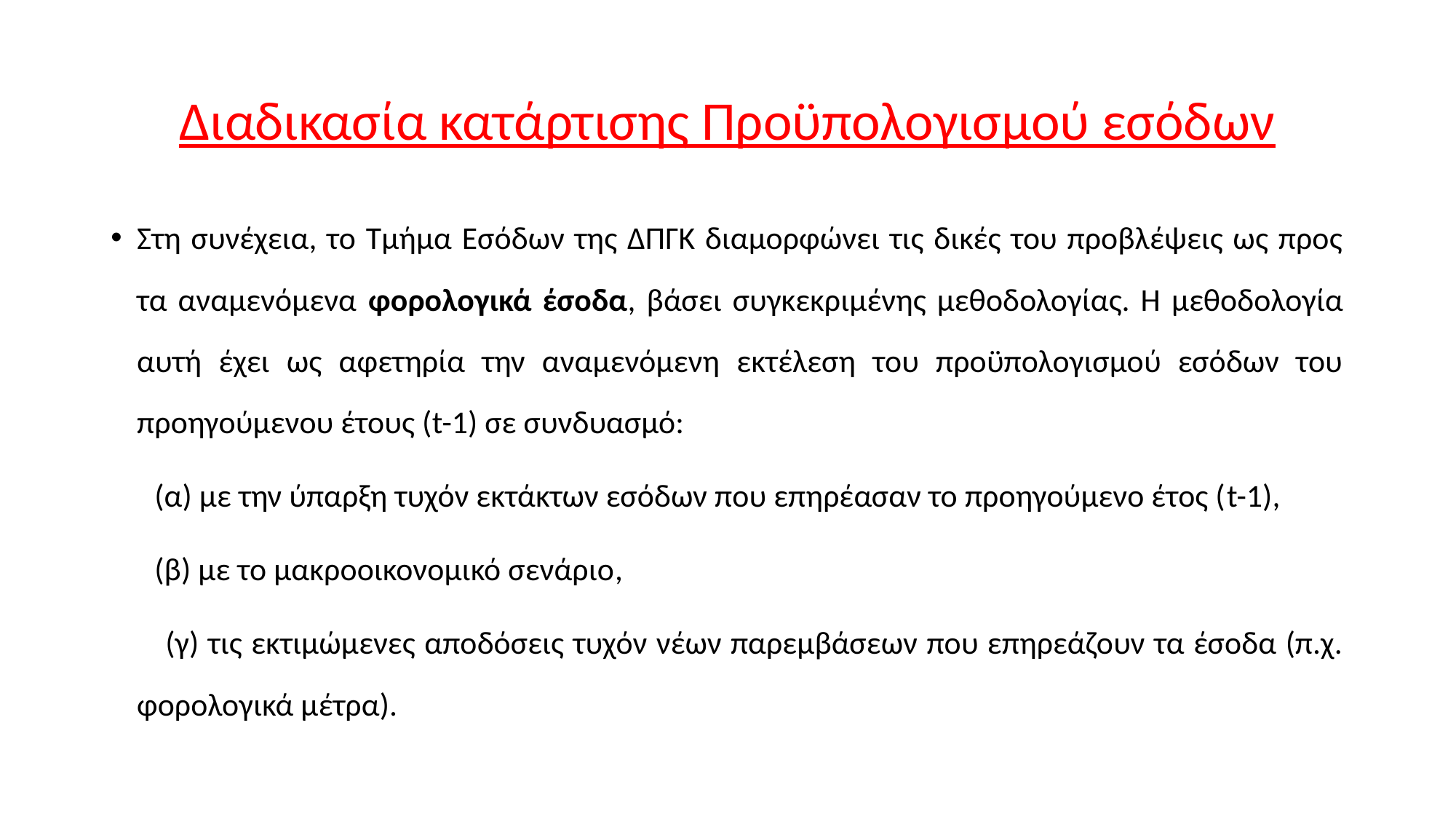

# Διαδικασία κατάρτισης Προϋπολογισμού εσόδων
Στη συνέχεια, το Τμήμα Εσόδων της ΔΠΓΚ διαμορφώνει τις δικές του προβλέψεις ως προς τα αναμενόμενα φορολογικά έσοδα, βάσει συγκεκριμένης μεθοδολογίας. Η μεθοδολογία αυτή έχει ως αφετηρία την αναμενόμενη εκτέλεση του προϋπολογισμού εσόδων του προηγούμενου έτους (t-1) σε συνδυασμό:
      (α) με την ύπαρξη τυχόν εκτάκτων εσόδων που επηρέασαν το προηγούμενο έτος (t-1),
      (β) με το μακροοικονομικό σενάριο,
      (γ) τις εκτιμώμενες αποδόσεις τυχόν νέων παρεμβάσεων που επηρεάζουν τα έσοδα (π.χ. φορολογικά μέτρα).